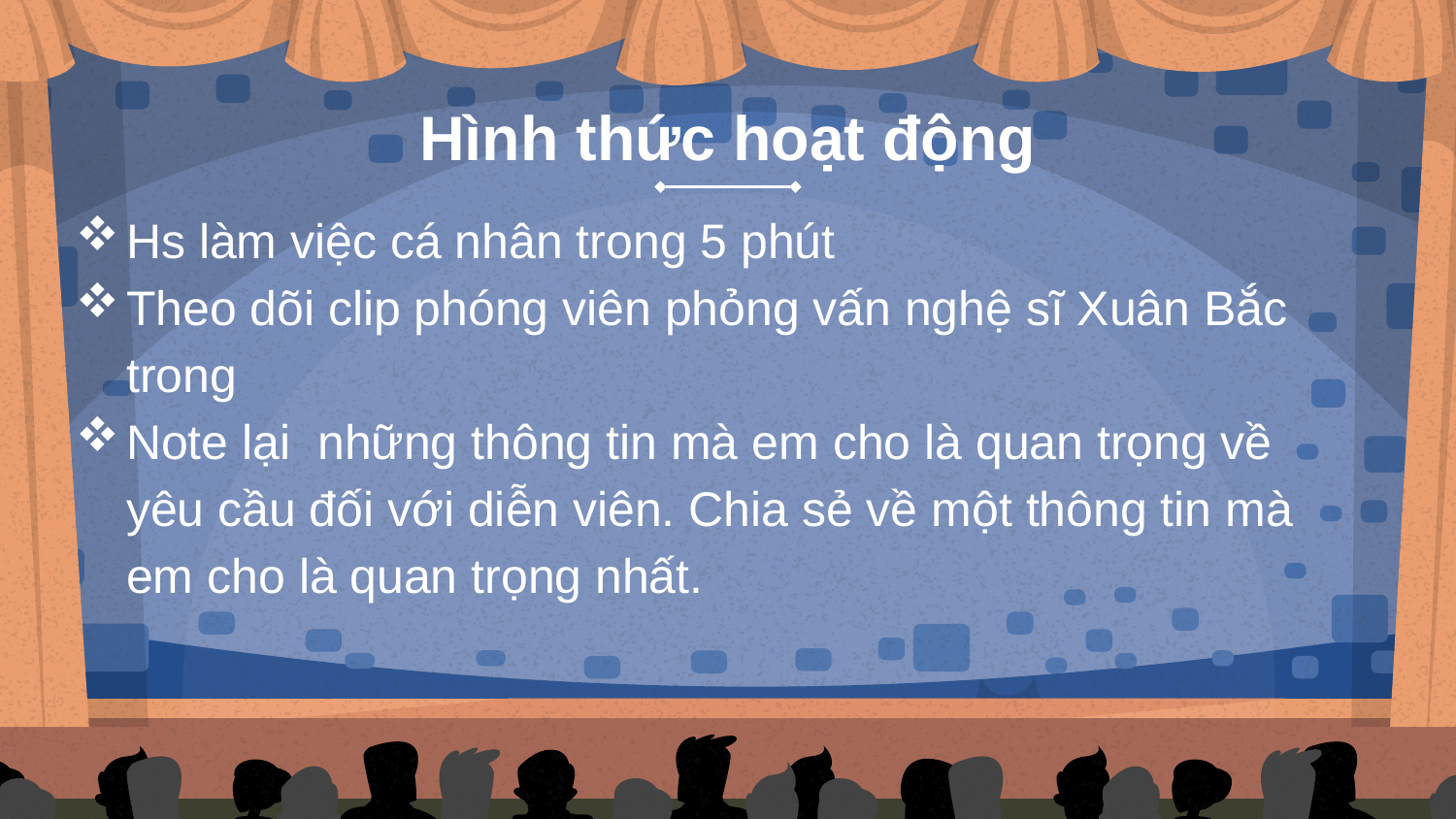

# Hình thức hoạt động
Hs làm việc cá nhân trong 5 phút
Theo dõi clip phóng viên phỏng vấn nghệ sĩ Xuân Bắc trong
Note lại  những thông tin mà em cho là quan trọng về yêu cầu đối với diễn viên. Chia sẻ về một thông tin mà em cho là quan trọng nhất.